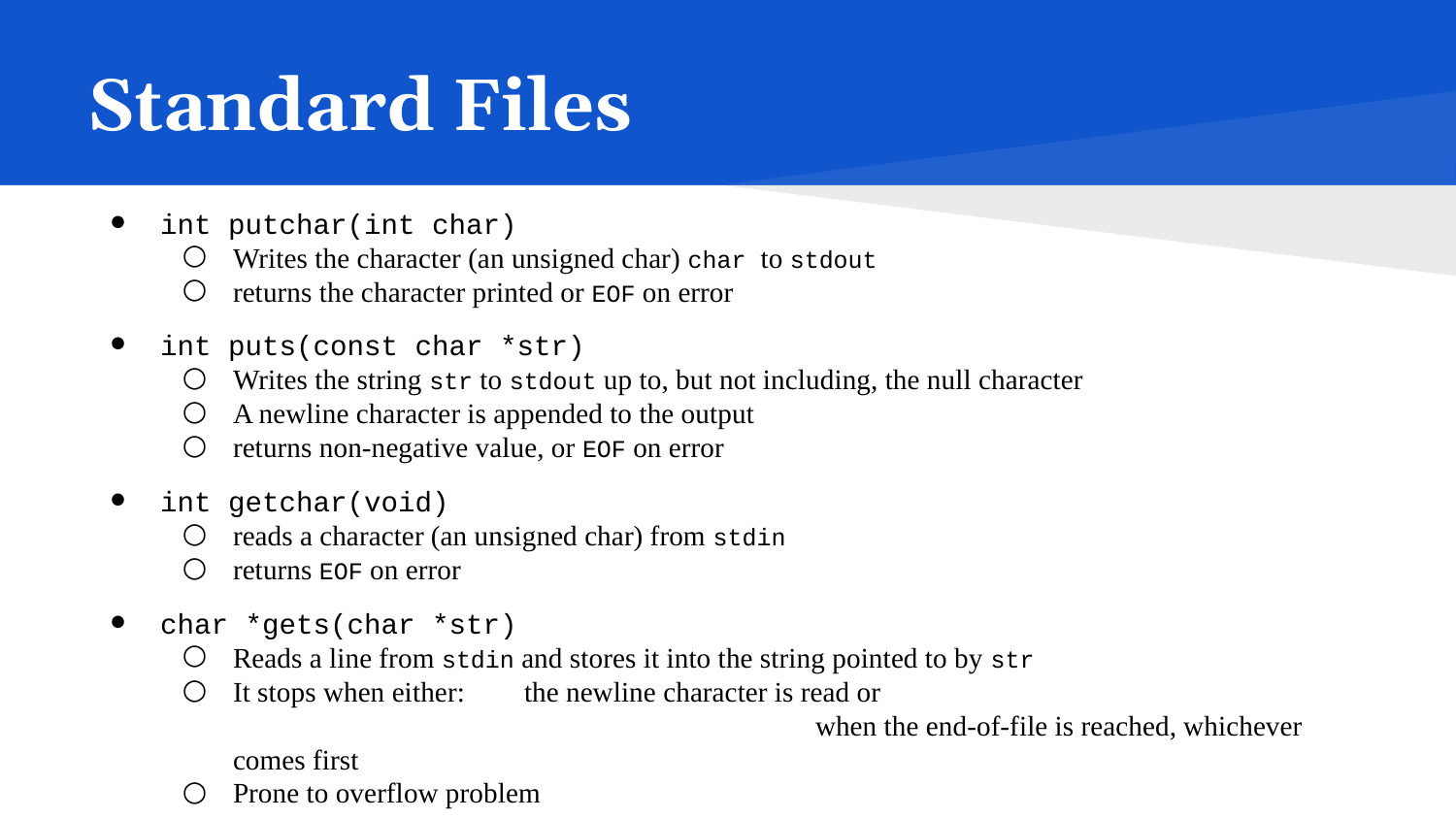

# Standard Files
int putchar(int char)
Writes the character (an unsigned char) char to stdout
returns the character printed or EOF on error
int puts(const char *str)
Writes the string str to stdout up to, but not including, the null character
A newline character is appended to the output
returns non-negative value, or EOF on error
int getchar(void)
reads a character (an unsigned char) from stdin
returns EOF on error
char *gets(char *str)
Reads a line from stdin and stores it into the string pointed to by str
It stops when either:	the newline character is read or
				when the end-of-file is reached, whichever comes first
Prone to overflow problem